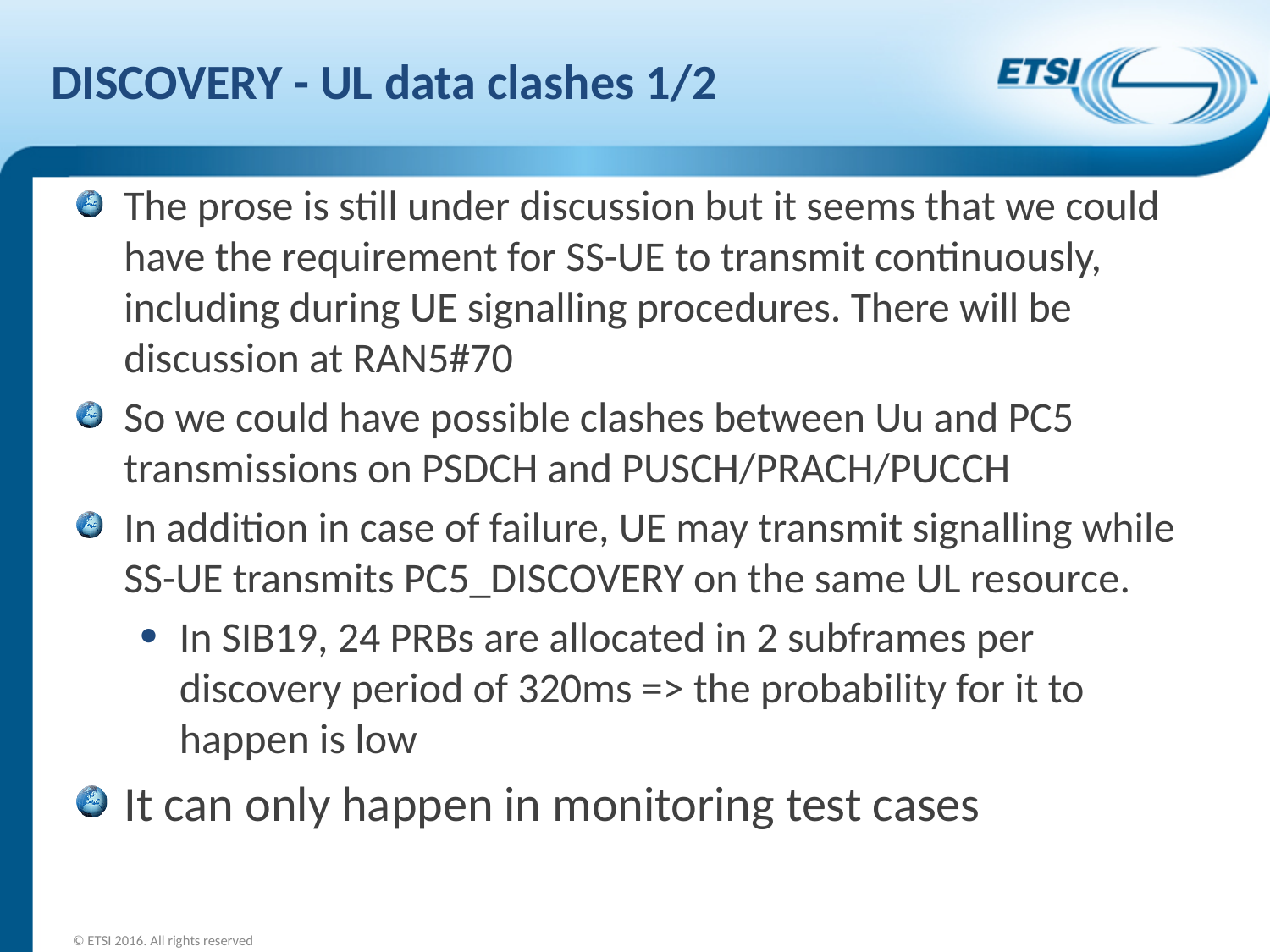

# DISCOVERY - UL data clashes 1/2
The prose is still under discussion but it seems that we could have the requirement for SS-UE to transmit continuously, including during UE signalling procedures. There will be discussion at RAN5#70
So we could have possible clashes between Uu and PC5 transmissions on PSDCH and PUSCH/PRACH/PUCCH
In addition in case of failure, UE may transmit signalling while SS-UE transmits PC5_DISCOVERY on the same UL resource.
In SIB19, 24 PRBs are allocated in 2 subframes per discovery period of 320ms => the probability for it to happen is low
It can only happen in monitoring test cases
© ETSI 2016. All rights reserved